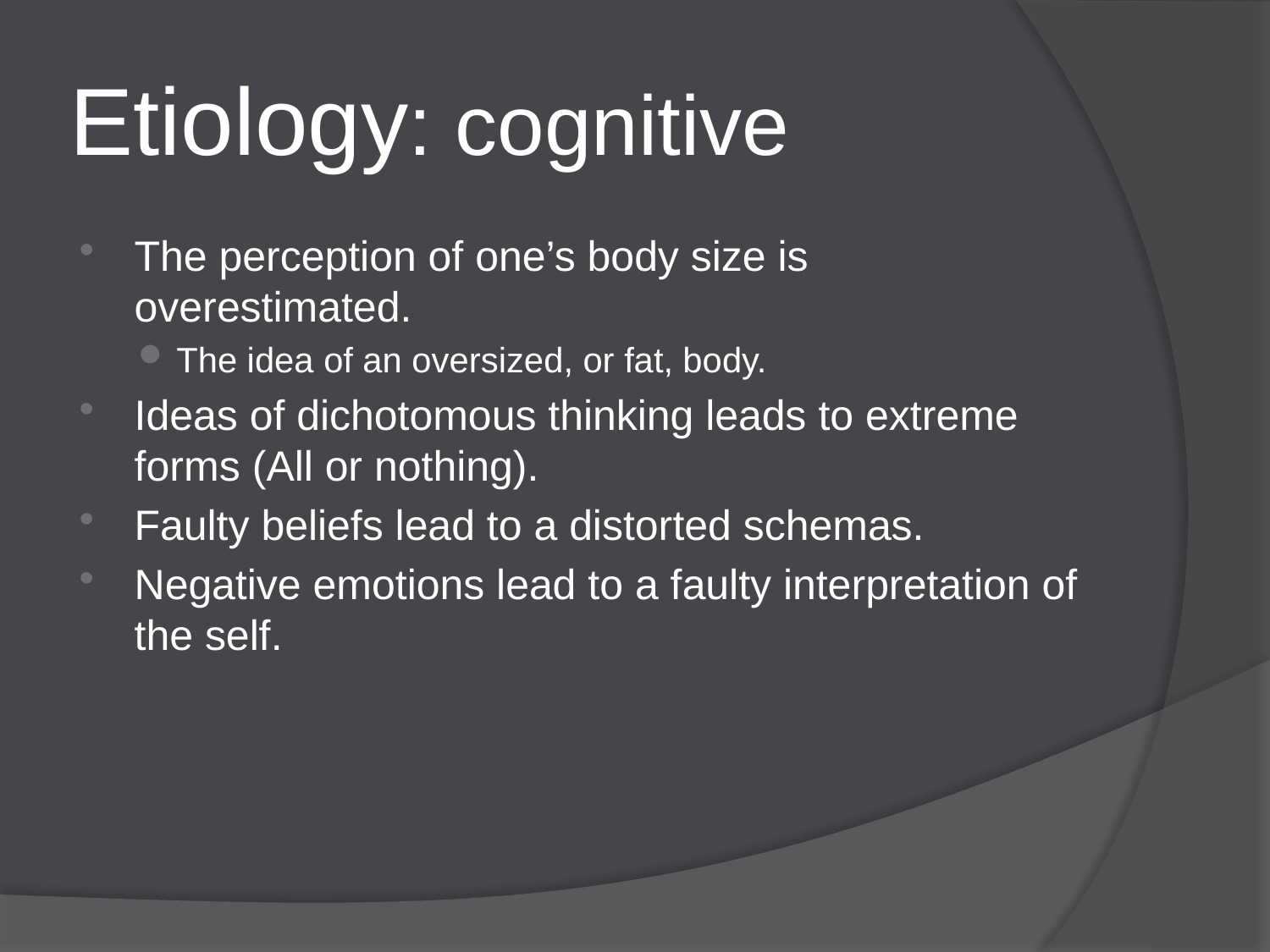

# Etiology: cognitive
The perception of one’s body size is overestimated.
The idea of an oversized, or fat, body.
Ideas of dichotomous thinking leads to extreme forms (All or nothing).
Faulty beliefs lead to a distorted schemas.
Negative emotions lead to a faulty interpretation of the self.